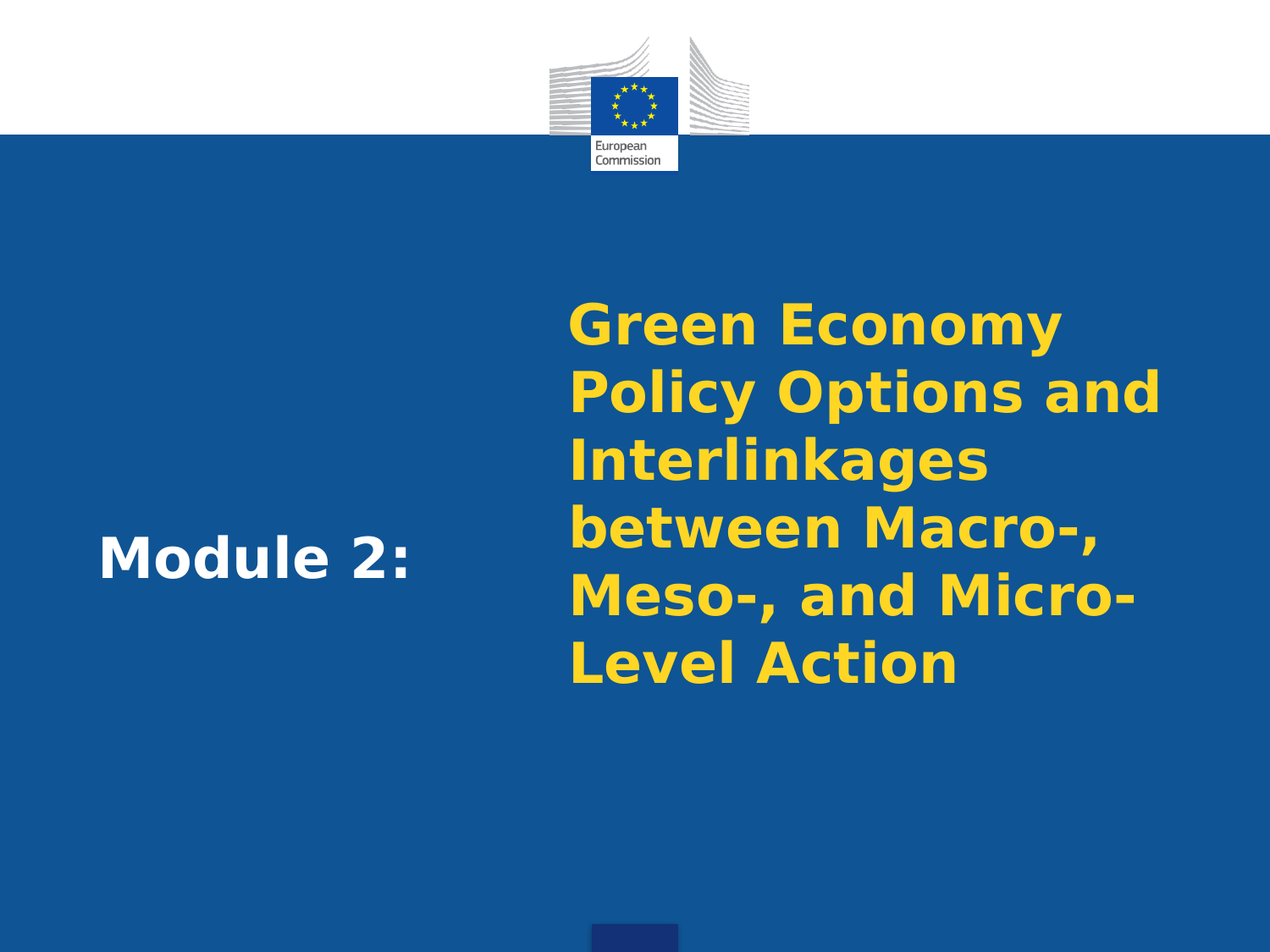

# Green Economy Policy Options and Interlinkages between Macro-, Meso-, and Micro-Level Action
Module 2: